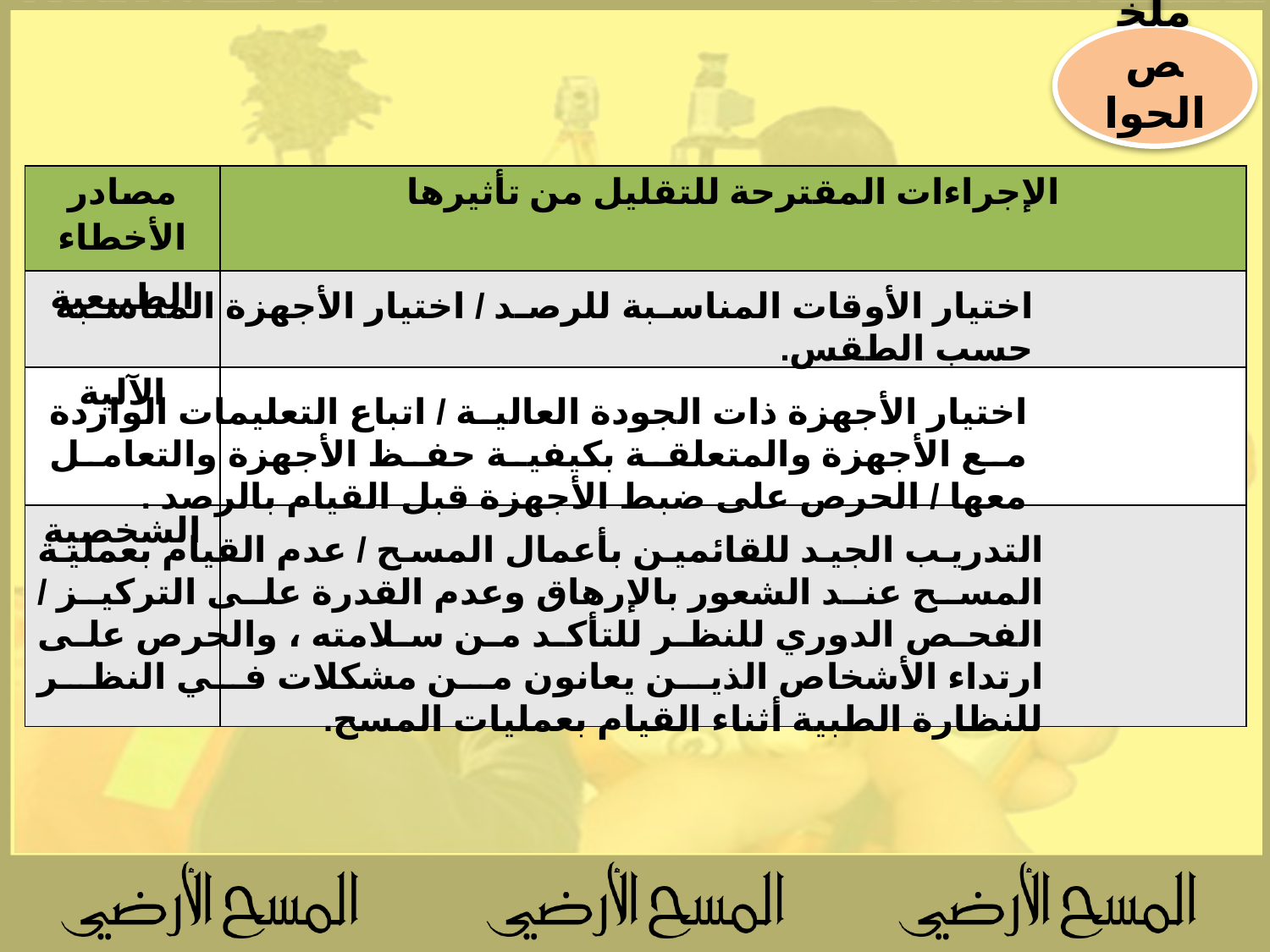

ملخص الحوار
| مصادر الأخطاء | الإجراءات المقترحة للتقليل من تأثيرها |
| --- | --- |
| الطبيعية |  |
| الآلية |  |
| الشخصية |  |
اختيار الأوقات المناسبة للرصد / اختيار الأجهزة المناسبة حسب الطقس.
اختيار الأجهزة ذات الجودة العالية / اتباع التعليمات الواردة مع الأجهزة والمتعلقة بكيفية حفظ الأجهزة والتعامل معها / الحرص على ضبط الأجهزة قبل القيام بالرصد .
التدريب الجيد للقائمين بأعمال المسح / عدم القيام بعملية المسح عند الشعور بالإرهاق وعدم القدرة على التركيز / الفحص الدوري للنظر للتأكد من سلامته ، والحرص على ارتداء الأشخاص الذين يعانون من مشكلات في النظر للنظارة الطبية أثناء القيام بعمليات المسح.